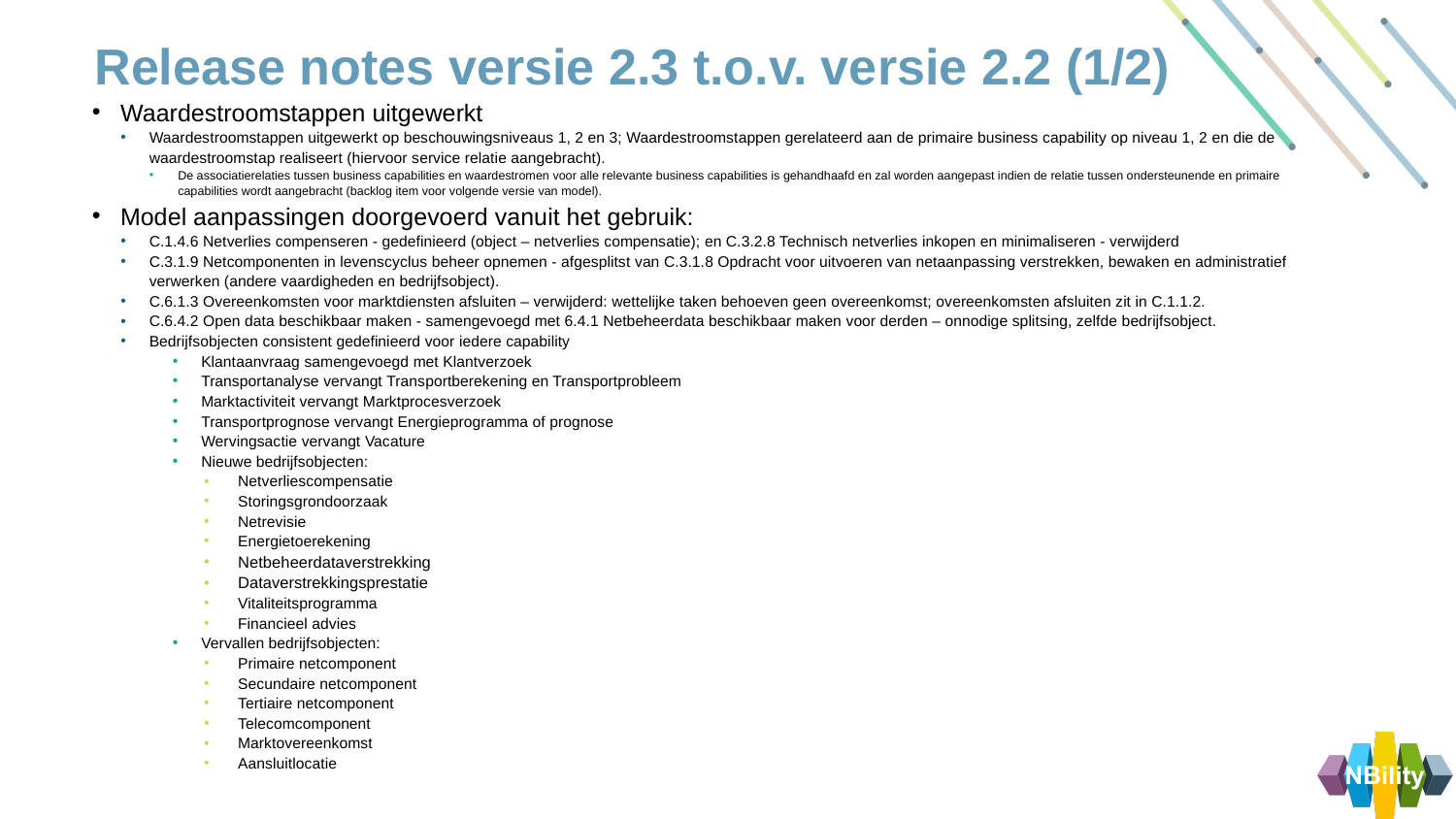

# Release notes versie 2.3 t.o.v. versie 2.2 (1/2)
Waardestroomstappen uitgewerkt
Waardestroomstappen uitgewerkt op beschouwingsniveaus 1, 2 en 3; Waardestroomstappen gerelateerd aan de primaire business capability op niveau 1, 2 en die de waardestroomstap realiseert (hiervoor service relatie aangebracht).
De associatierelaties tussen business capabilities en waardestromen voor alle relevante business capabilities is gehandhaafd en zal worden aangepast indien de relatie tussen ondersteunende en primaire capabilities wordt aangebracht (backlog item voor volgende versie van model).
Model aanpassingen doorgevoerd vanuit het gebruik:
C.1.4.6 Netverlies compenseren - gedefinieerd (object – netverlies compensatie); en C.3.2.8 Technisch netverlies inkopen en minimaliseren - verwijderd
C.3.1.9 Netcomponenten in levenscyclus beheer opnemen - afgesplitst van C.3.1.8 Opdracht voor uitvoeren van netaanpassing verstrekken, bewaken en administratief verwerken (andere vaardigheden en bedrijfsobject).
C.6.1.3 Overeenkomsten voor marktdiensten afsluiten – verwijderd: wettelijke taken behoeven geen overeenkomst; overeenkomsten afsluiten zit in C.1.1.2.
C.6.4.2 Open data beschikbaar maken - samengevoegd met 6.4.1 Netbeheerdata beschikbaar maken voor derden – onnodige splitsing, zelfde bedrijfsobject.
Bedrijfsobjecten consistent gedefinieerd voor iedere capability
Klantaanvraag samengevoegd met Klantverzoek
Transportanalyse vervangt Transportberekening en Transportprobleem
Marktactiviteit vervangt Marktprocesverzoek
Transportprognose vervangt Energieprogramma of prognose
Wervingsactie vervangt Vacature
Nieuwe bedrijfsobjecten:
Netverliescompensatie
Storingsgrondoorzaak
Netrevisie
Energietoerekening
Netbeheerdataverstrekking
Dataverstrekkingsprestatie
Vitaliteitsprogramma
Financieel advies
Vervallen bedrijfsobjecten:
Primaire netcomponent
Secundaire netcomponent
Tertiaire netcomponent
Telecomcomponent
Marktovereenkomst
Aansluitlocatie